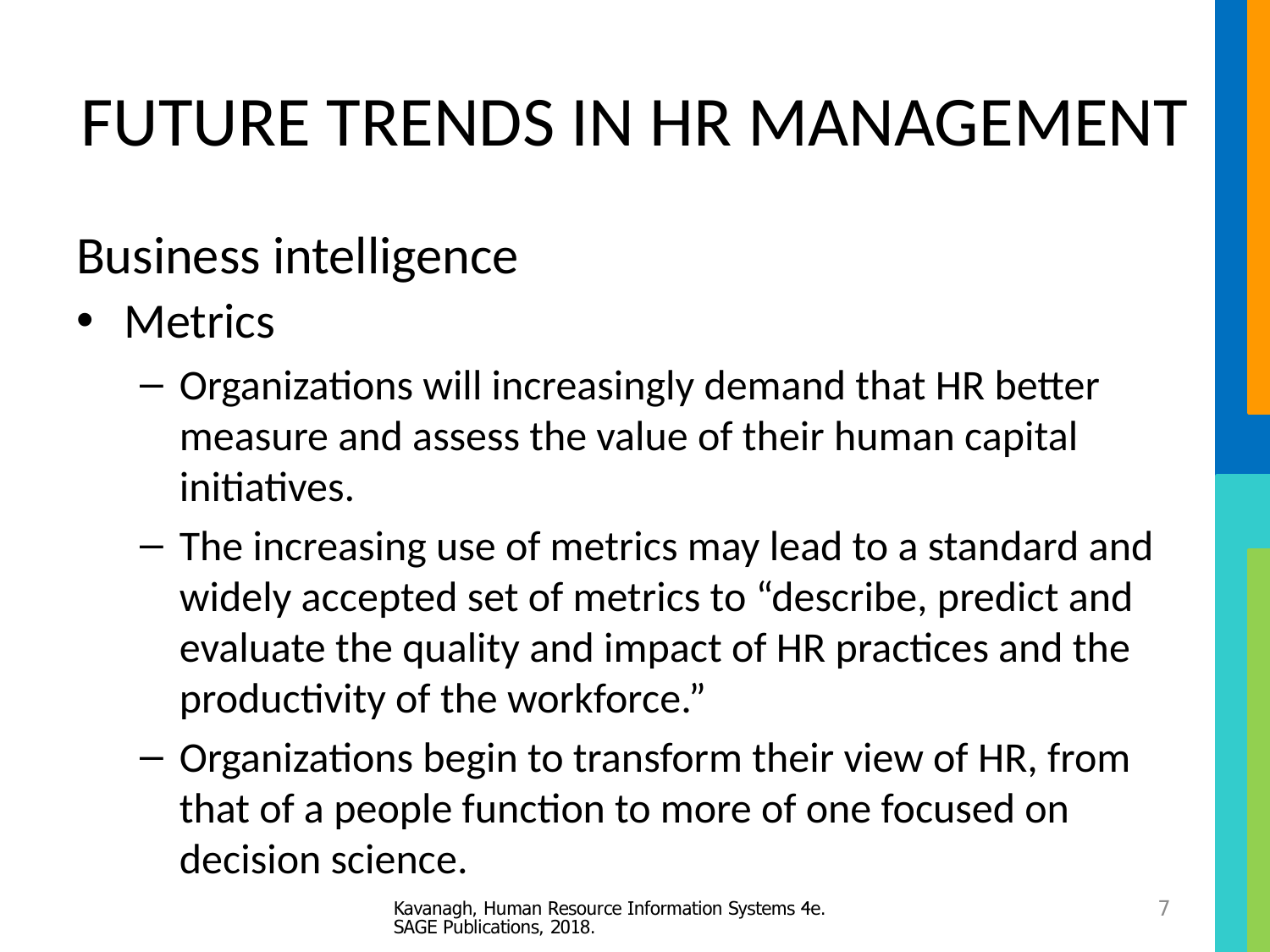

# FUTURE TRENDS IN HR MANAGEMENT
Business intelligence
Metrics
Organizations will increasingly demand that HR better measure and assess the value of their human capital initiatives.
The increasing use of metrics may lead to a standard and widely accepted set of metrics to “describe, predict and evaluate the quality and impact of HR practices and the productivity of the workforce.”
Organizations begin to transform their view of HR, from that of a people function to more of one focused on decision science.
Kavanagh, Human Resource Information Systems 4e. SAGE Publications, 2018.
7